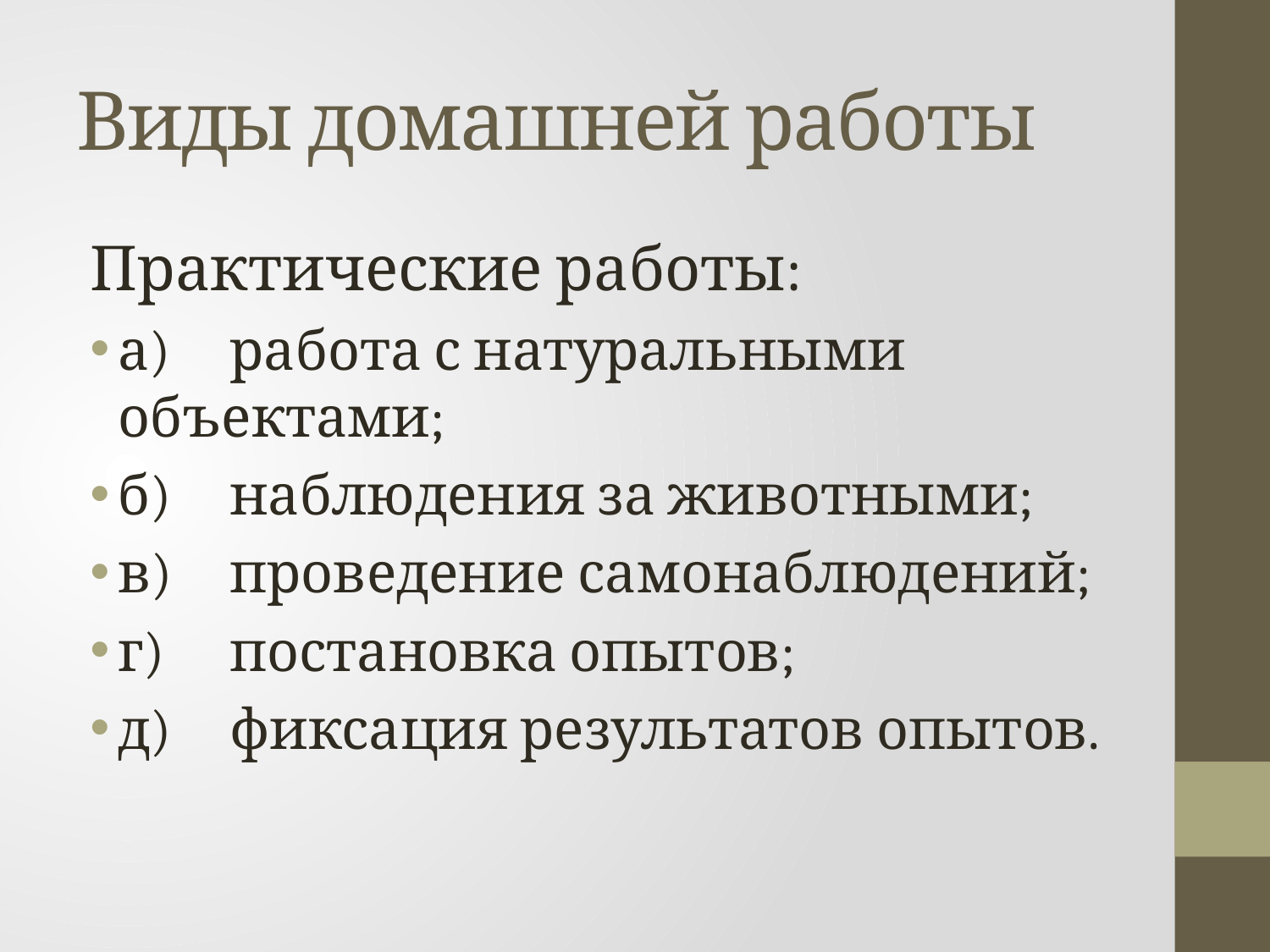

# Виды домашней работы
Практические работы:
а)	работа с натуральными объектами;
б)	наблюдения за животными;
в)	проведение самонаблюдений;
г)	постановка опытов;
д)	фиксация результатов опытов.